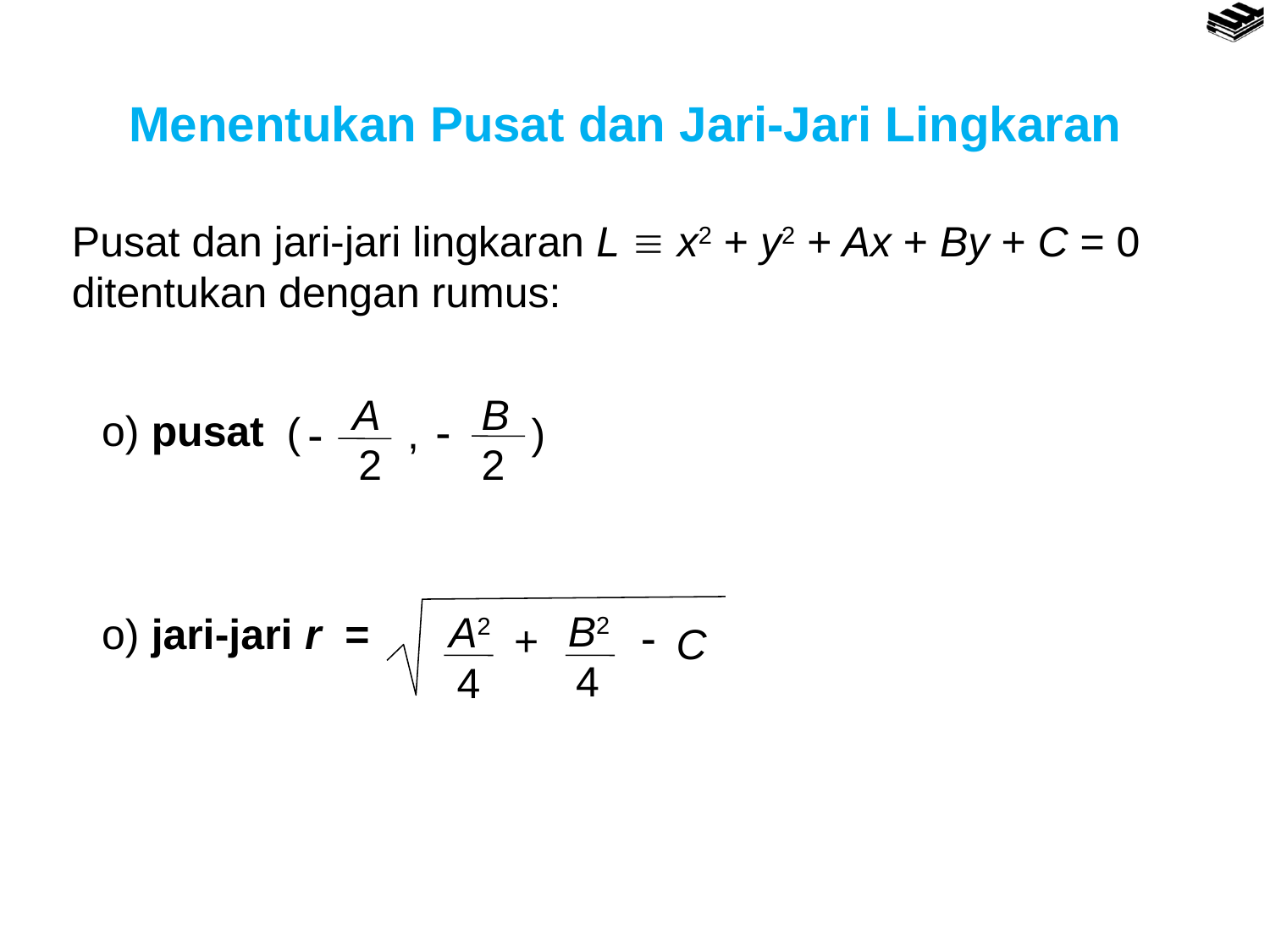

Menentukan Pusat dan Jari-Jari Lingkaran
Pusat dan jari-jari lingkaran L ≡ x2 + y2 + Ax + By + C = 0 ditentukan dengan rumus:
A
B
(
−
)
,
−
2
2
o) pusat

B2
A2
−
+
C
4
4
o) jari-jari r  =